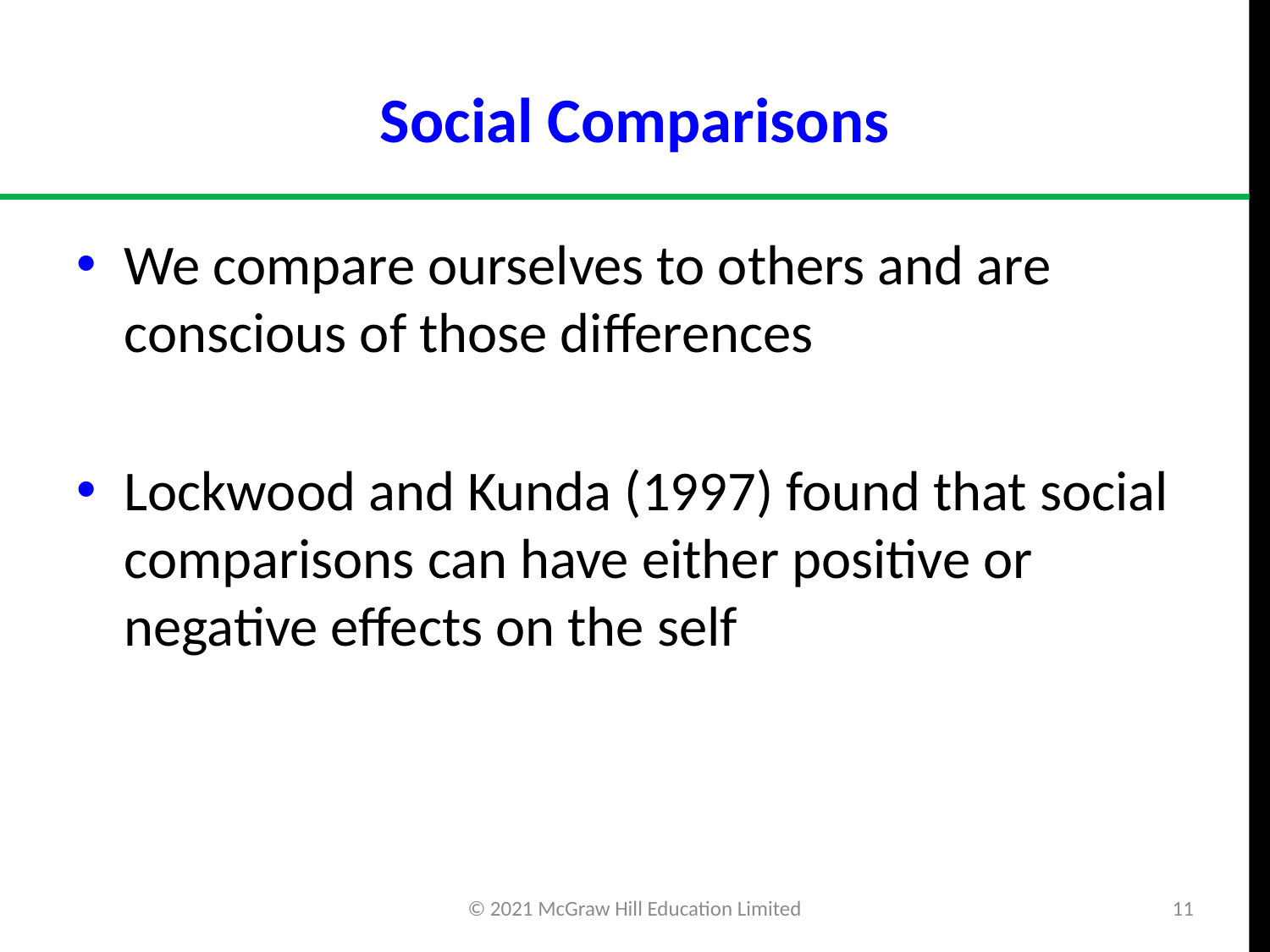

# Social Comparisons
We compare ourselves to others and are conscious of those differences

Lockwood and Kunda (1997) found that social comparisons can have either positive or negative effects on the self

© 2021 McGraw Hill Education Limited
11